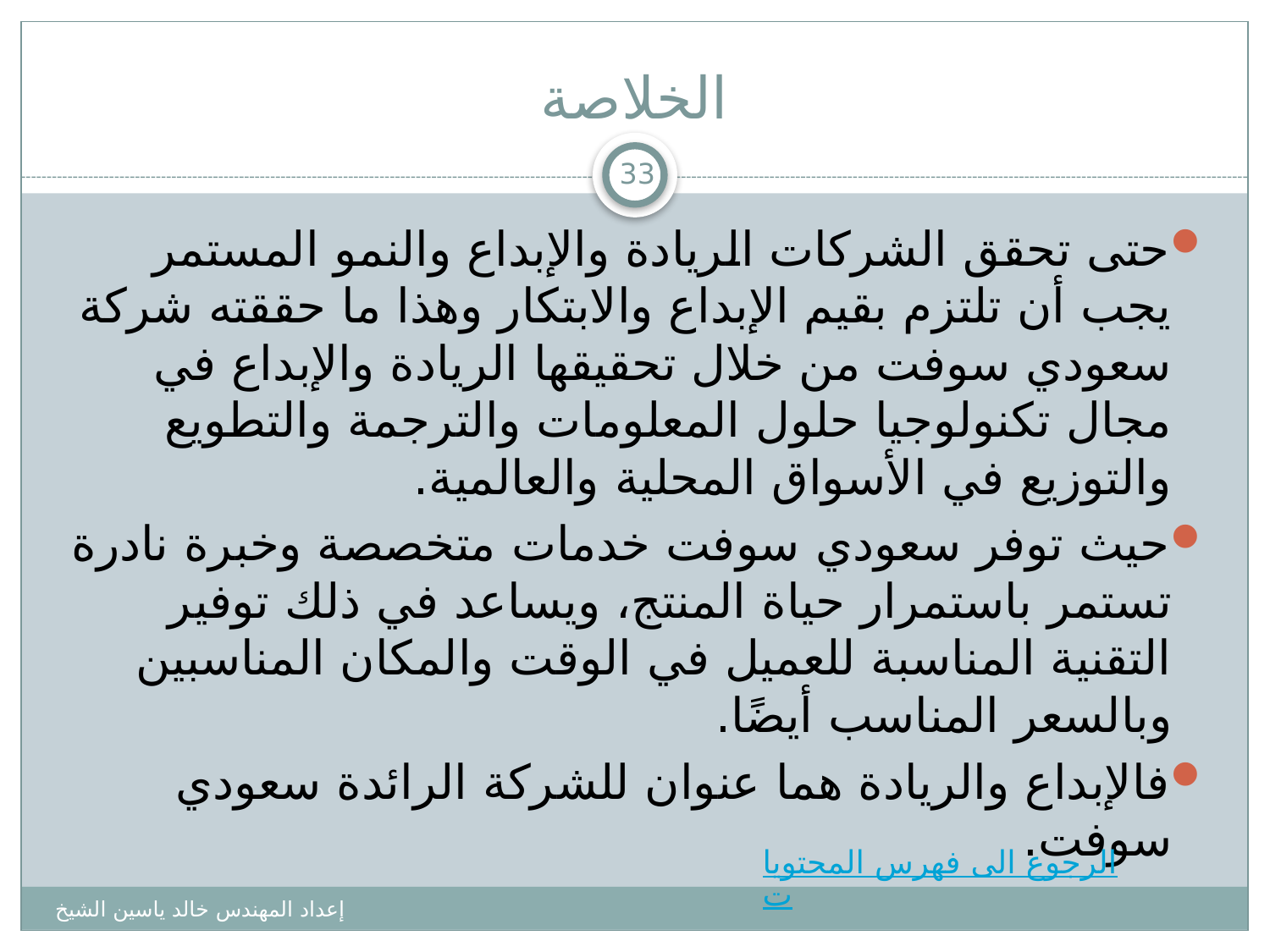

# الخلاصة
33
حتى تحقق الشركات الريادة والإبداع والنمو المستمر يجب أن تلتزم بقيم الإبداع والابتكار وهذا ما حققته شركة سعودي سوفت من خلال تحقيقها الريادة والإبداع في مجال تكنولوجيا حلول المعلومات والترجمة والتطويع والتوزيع في الأسواق المحلية والعالمية.
حيث توفر سعودي سوفت خدمات متخصصة وخبرة نادرة تستمر باستمرار حياة المنتج، ويساعد في ذلك توفير التقنية المناسبة للعميل في الوقت والمكان المناسبين وبالسعر المناسب أيضًا.
فالإبداع والريادة هما عنوان للشركة الرائدة سعودي سوفت.

الرجوع الى فهرس المحتويات
إعداد المهندس خالد ياسين الشيخ